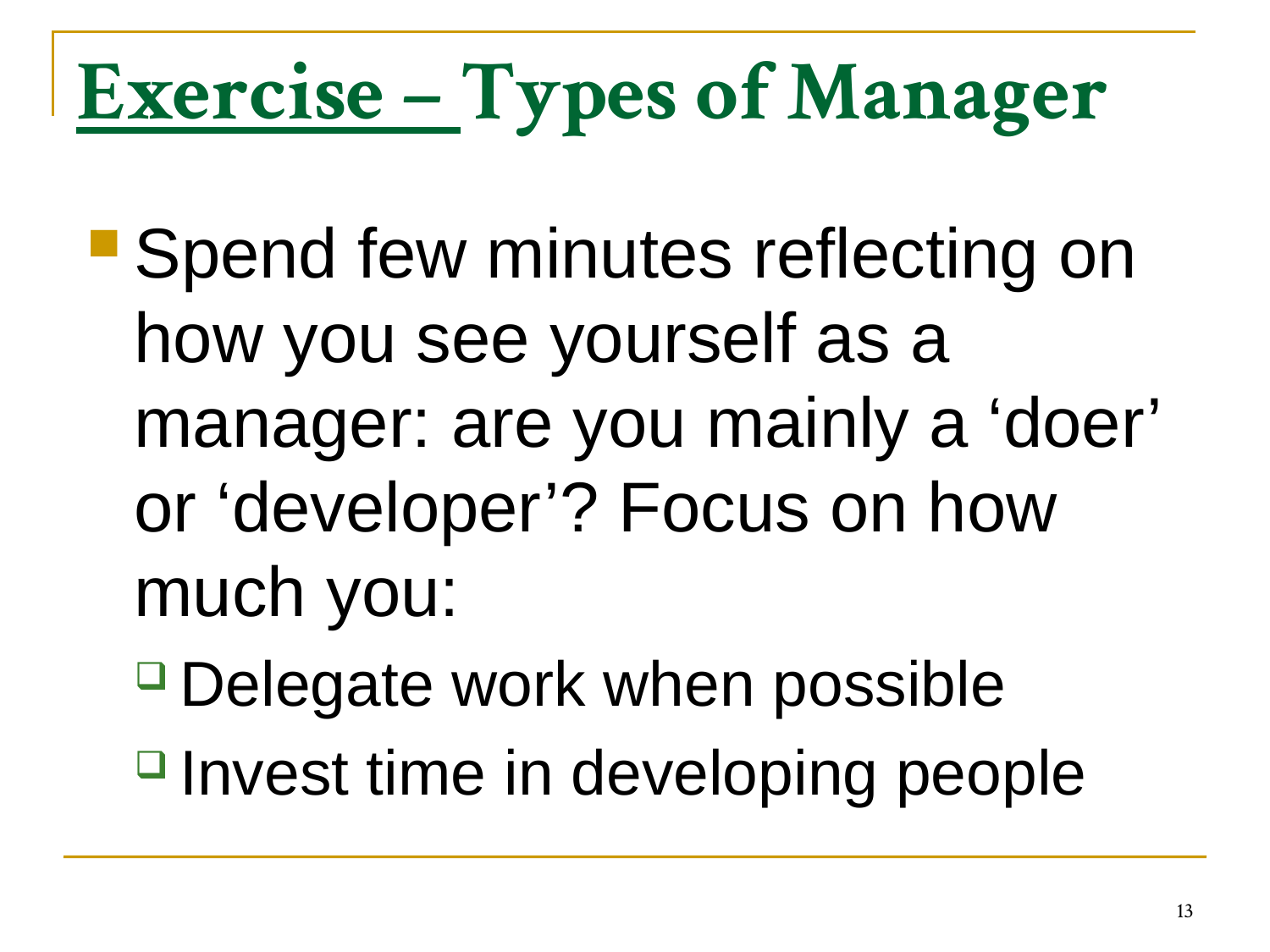

# Exercise – Types of Manager
Spend few minutes reflecting on how you see yourself as a manager: are you mainly a ‘doer’ or ‘developer’? Focus on how much you:
Delegate work when possible
Invest time in developing people

13